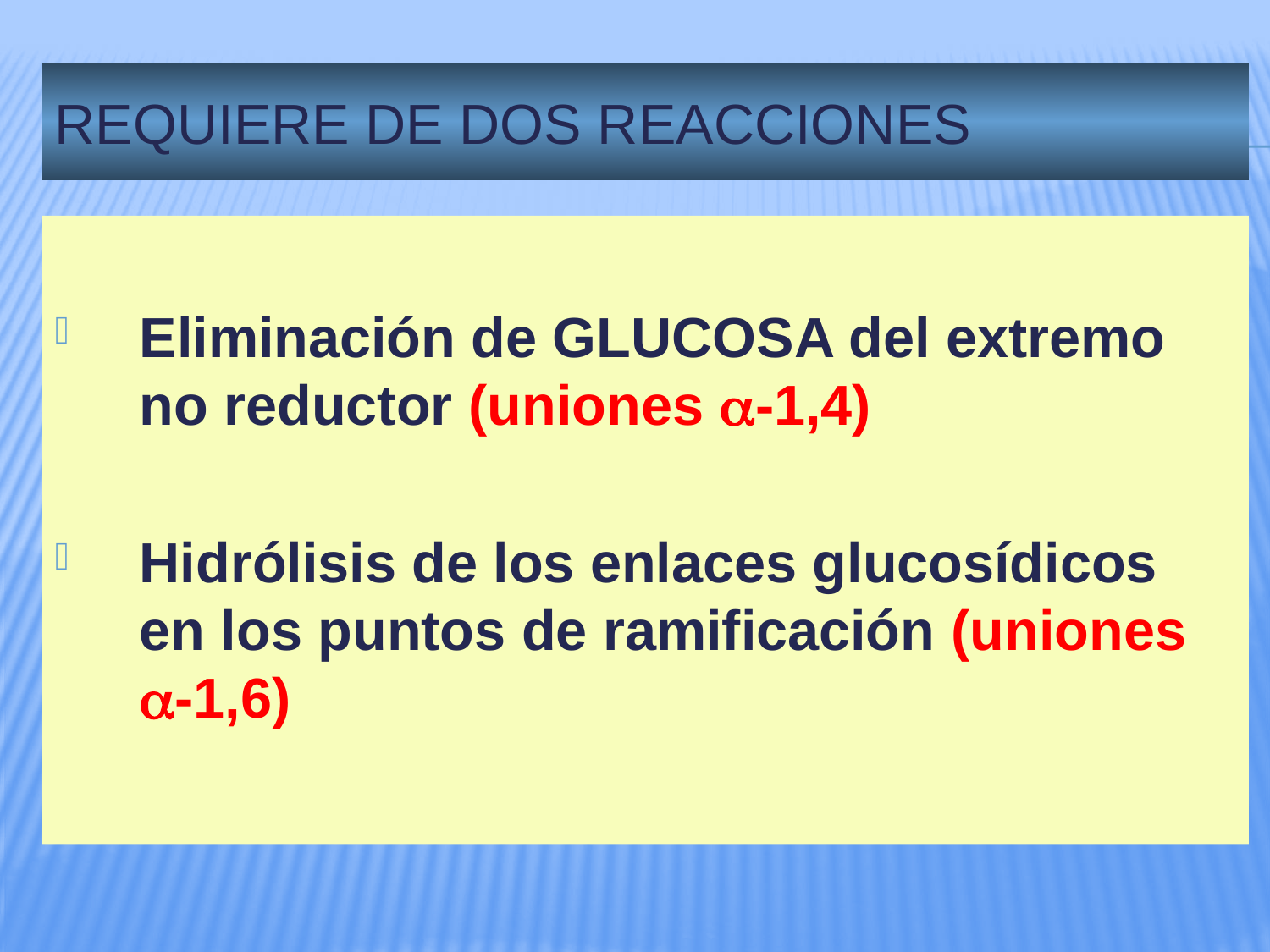

# REQUIERE DE DOS REACCIONES

Eliminación de GLUCOSA del extremo no reductor (uniones α-1,4)

Hidrólisis de los enlaces glucosídicos en los puntos de ramificación (uniones α-1,6)